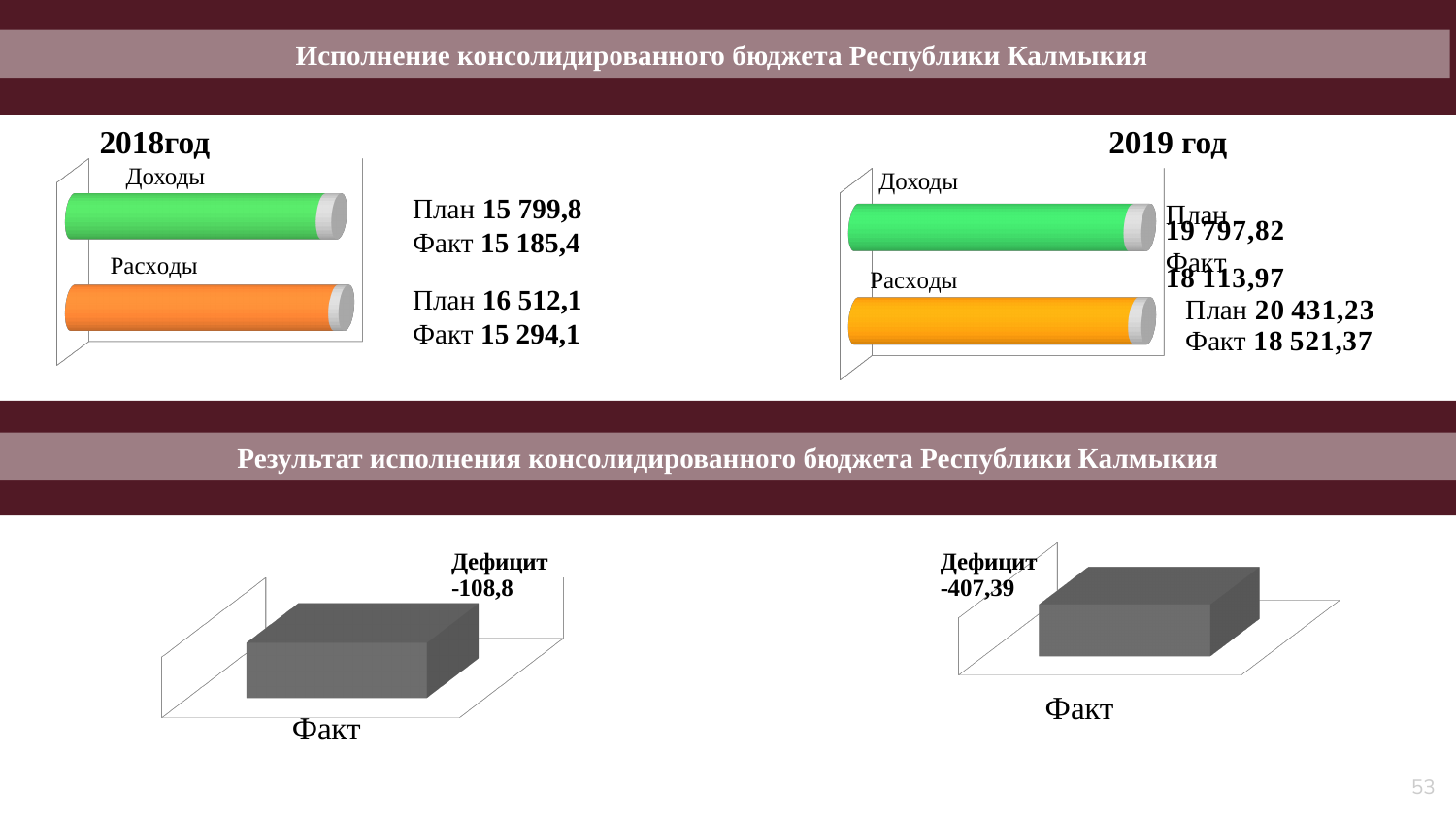

Исполнение консолидированного бюджета Республики Калмыкия
2018год
2019 год
Доходы

[unsupported chart]

Доходы

[unsupported chart]

План 15 799,8

Факт 15 185,4
План 16 512,1

Факт 15 294,1

Результат исполнения консолидированного бюджета Республики Калмыкия

[unsupported chart]

[unsupported chart]

53